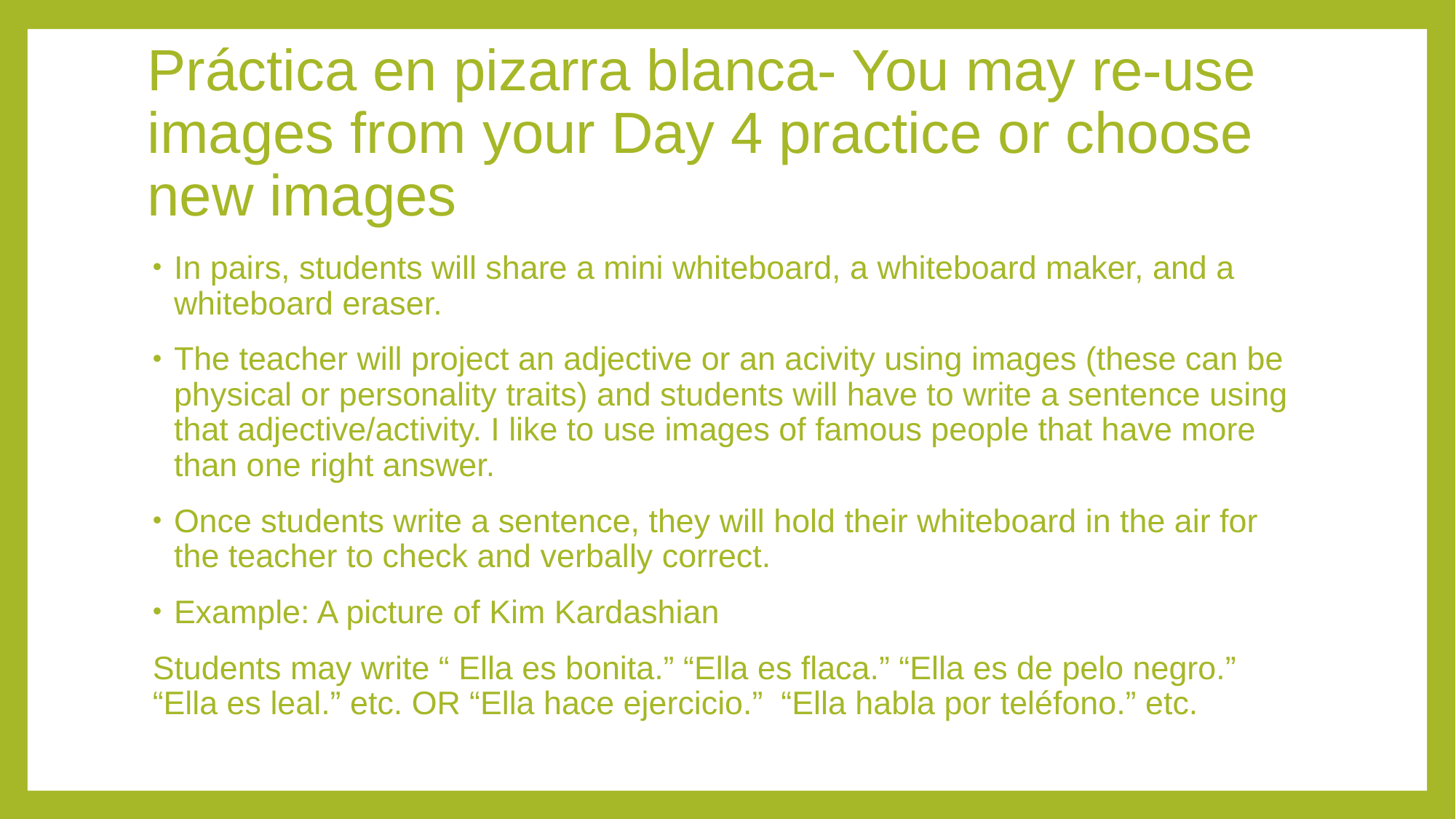

# Práctica en pizarra blanca- You may re-use images from your Day 4 practice or choose new images
In pairs, students will share a mini whiteboard, a whiteboard maker, and a whiteboard eraser.
The teacher will project an adjective or an acivity using images (these can be physical or personality traits) and students will have to write a sentence using that adjective/activity. I like to use images of famous people that have more than one right answer.
Once students write a sentence, they will hold their whiteboard in the air for the teacher to check and verbally correct.
Example: A picture of Kim Kardashian
Students may write “ Ella es bonita.” “Ella es flaca.” “Ella es de pelo negro.” “Ella es leal.” etc. OR “Ella hace ejercicio.”  “Ella habla por teléfono.” etc.